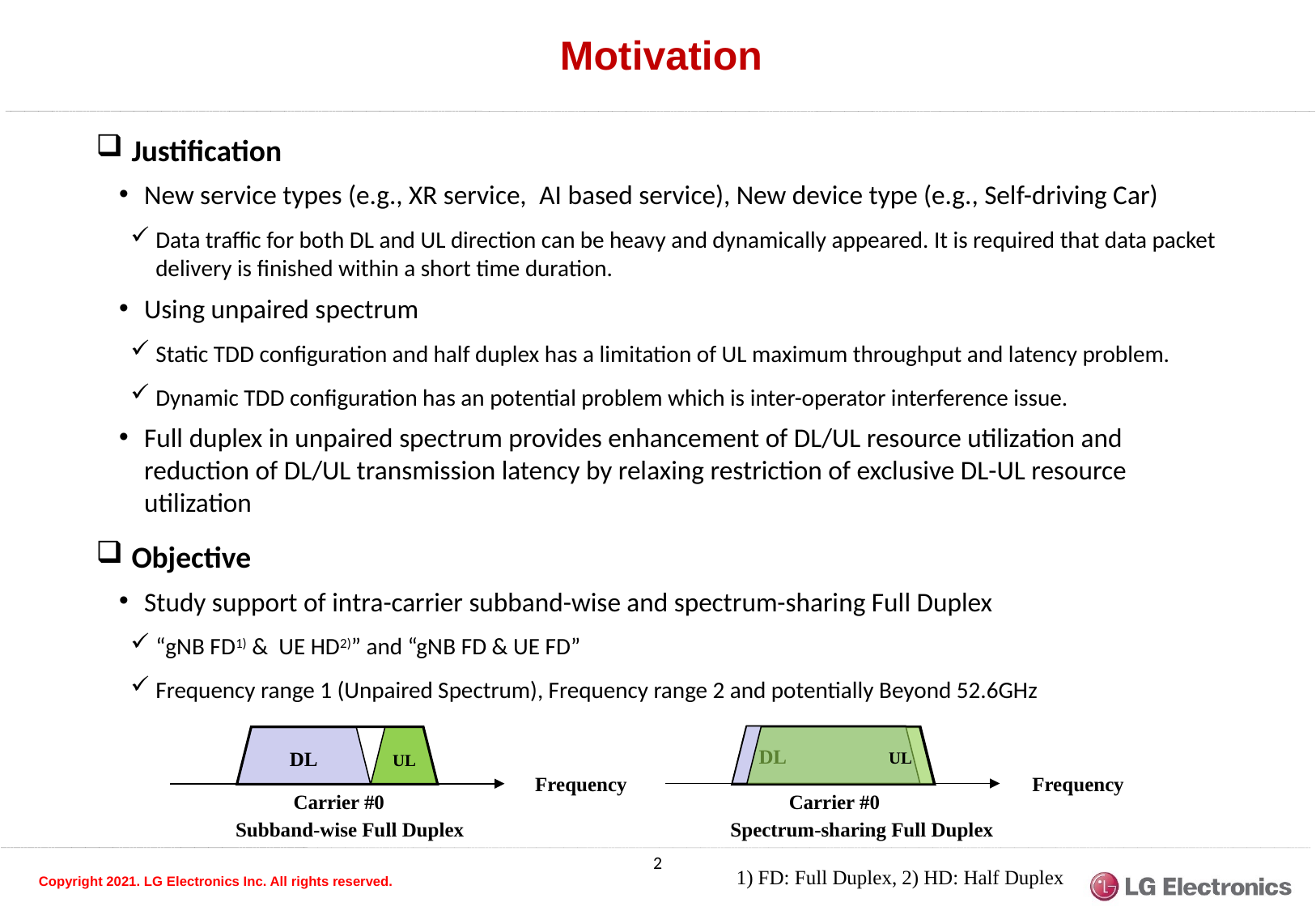

Motivation
Justification
New service types (e.g., XR service,  AI based service), New device type (e.g., Self-driving Car)
Data traffic for both DL and UL direction can be heavy and dynamically appeared. It is required that data packet delivery is finished within a short time duration.
Using unpaired spectrum
Static TDD configuration and half duplex has a limitation of UL maximum throughput and latency problem.
Dynamic TDD configuration has an potential problem which is inter-operator interference issue.
Full duplex in unpaired spectrum provides enhancement of DL/UL resource utilization and reduction of DL/UL transmission latency by relaxing restriction of exclusive DL-UL resource utilization
Objective
Study support of intra-carrier subband-wise and spectrum-sharing Full Duplex
“gNB FD1) &  UE HD2)” and “gNB FD & UE FD”
Frequency range 1 (Unpaired Spectrum), Frequency range 2 and potentially Beyond 52.6GHz

 DL

Frequency
Carrier #0
UL
                           UL
DL
Frequency
Carrier #0
Subband-wise Full Duplex
Spectrum-sharing Full Duplex
1) FD: Full Duplex, 2) HD: Half Duplex